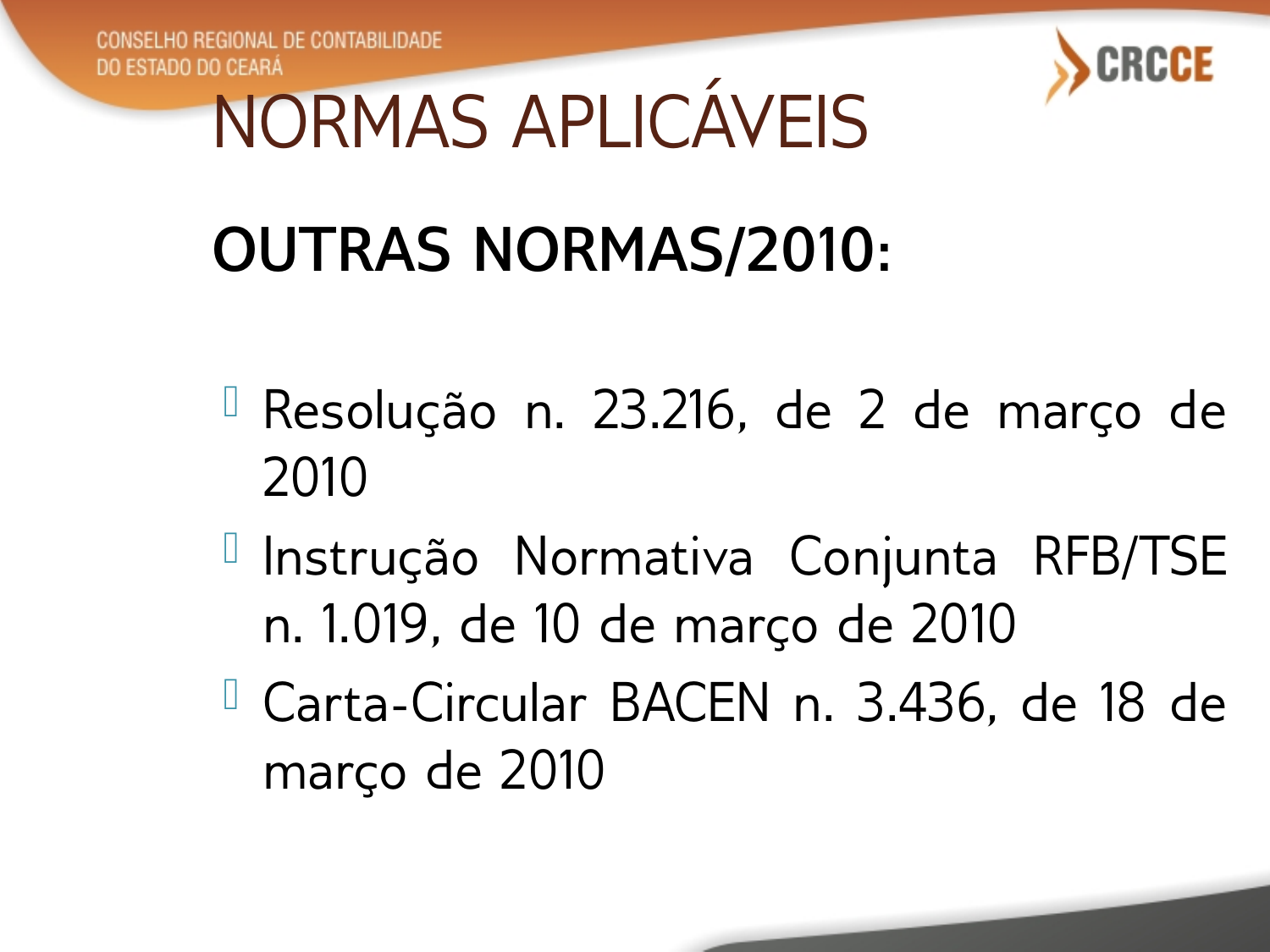

# NORMAS APLICÁVEIS
OUTRAS NORMAS/2010:

Resolução n. 23.216, de 2 de março de 2010
Instrução Normativa Conjunta RFB/TSE n. 1.019, de 10 de março de 2010
Carta-Circular BACEN n. 3.436, de 18 de março de 2010